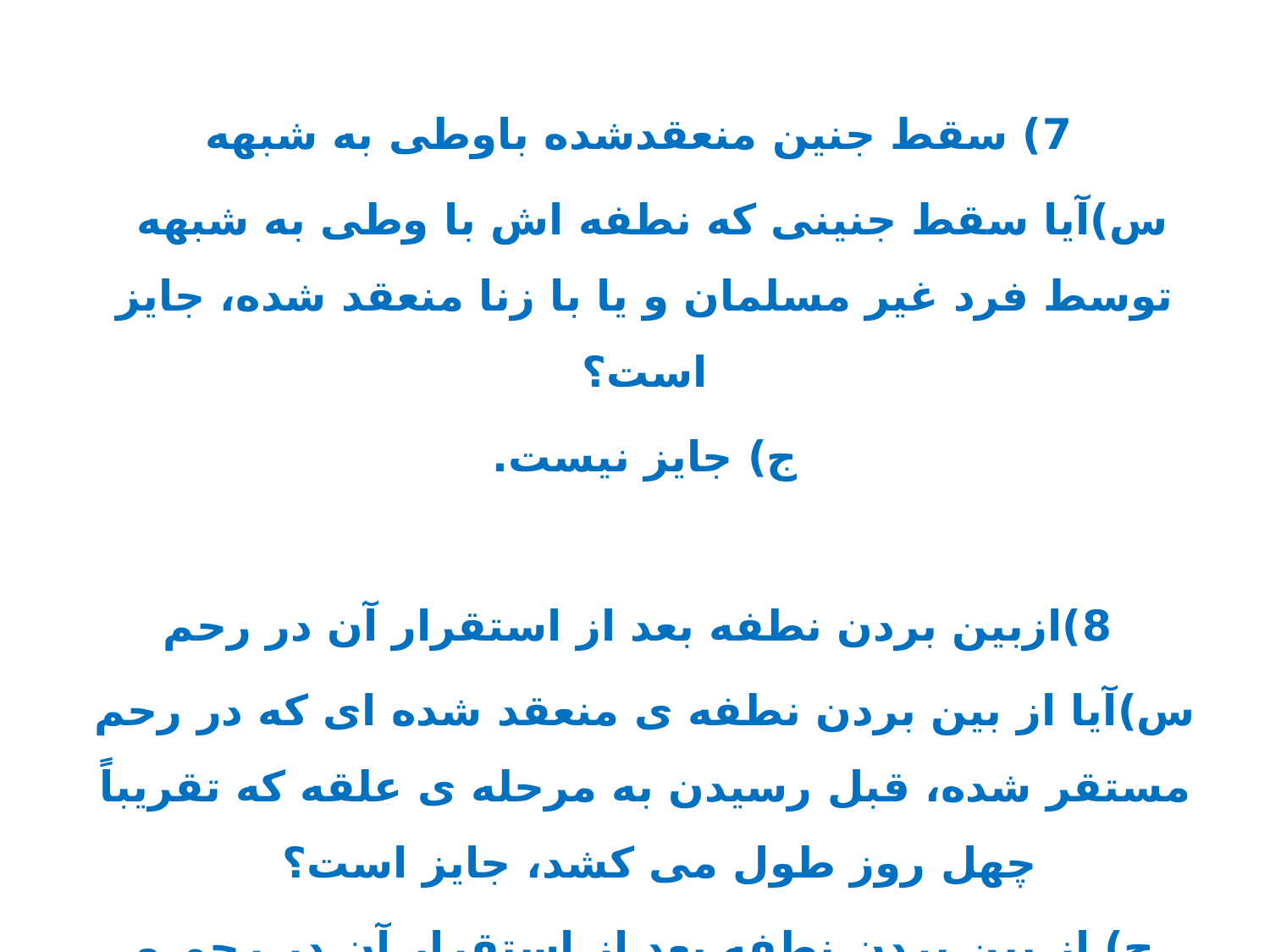

7) سقط جنین منعقدشده باوطی به شبهه
س)آیا سقط جنینی که نطفه اش با وطی به شبهه  توسط فرد غیر مسلمان و یا با زنا منعقد شده، جایز است؟
ج) جایز نیست.

 8)ازبین بردن نطفه بعد از استقرار آن در رحم
س)آیا از بین بردن نطفه ی منعقد شده ای که در رحم مستقر شده، قبل رسیدن به مرحله ی علقه که تقریباً چهل روز طول می کشد، جایز است؟
ج) از بین بردن نطفه بعد از استقرار آن در رحم و همچنین سقط جنین در هیچ یک از مراحل بعدی جایز نیست.